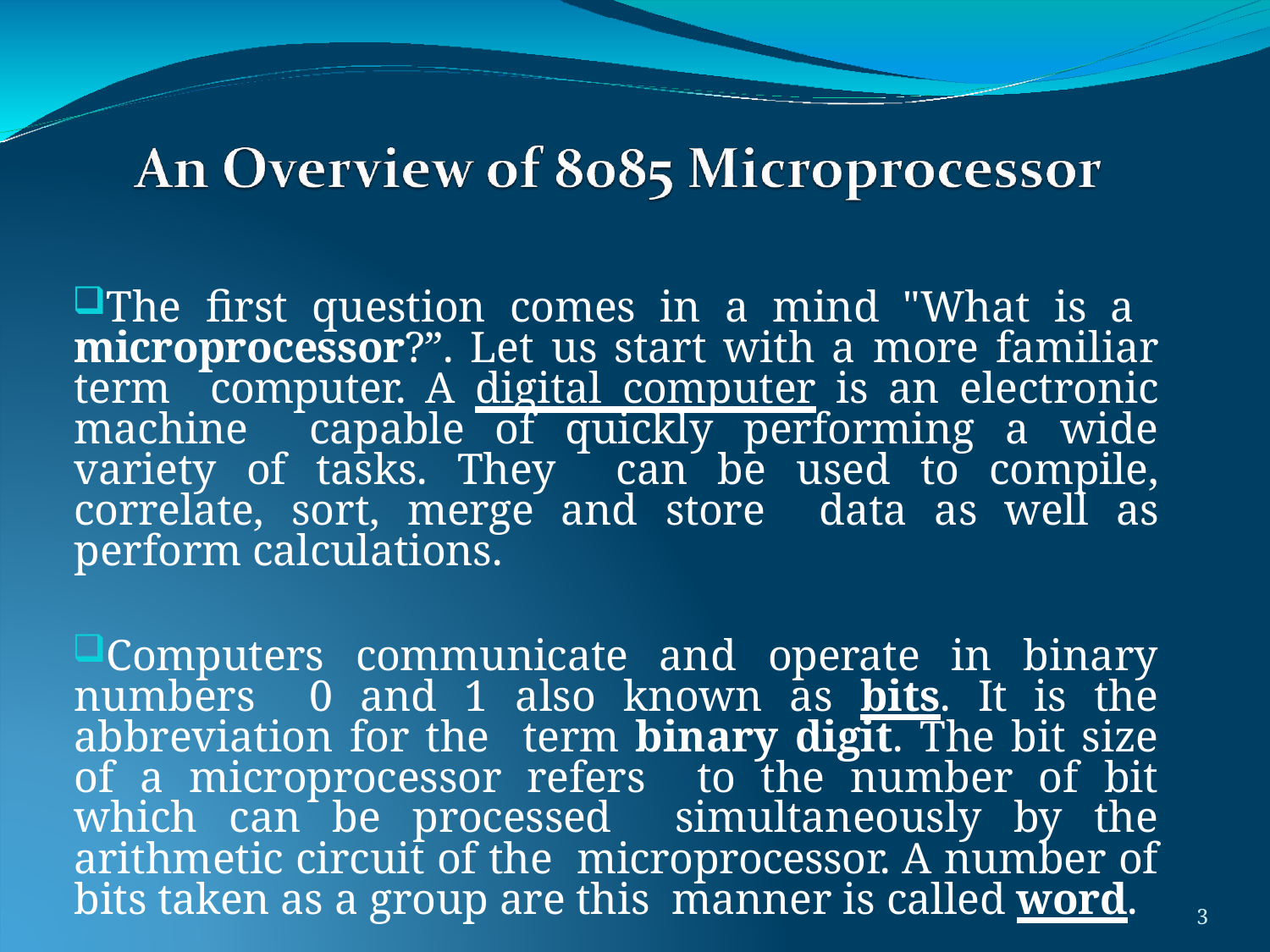

The first question comes in a mind "What is a  microprocessor?”. Let us start with a more familiar term  computer. A digital computer is an electronic machine  capable of quickly performing a wide variety of tasks. They  can be used to compile, correlate, sort, merge and store  data as well as perform calculations.

Computers communicate and operate in binary numbers  0 and 1 also known as bits. It is the abbreviation for the  term binary digit. The bit size of a microprocessor refers  to the number of bit which can be processed  simultaneously by the arithmetic circuit of the  microprocessor. A number of bits taken as a group are this  manner is called word.
3